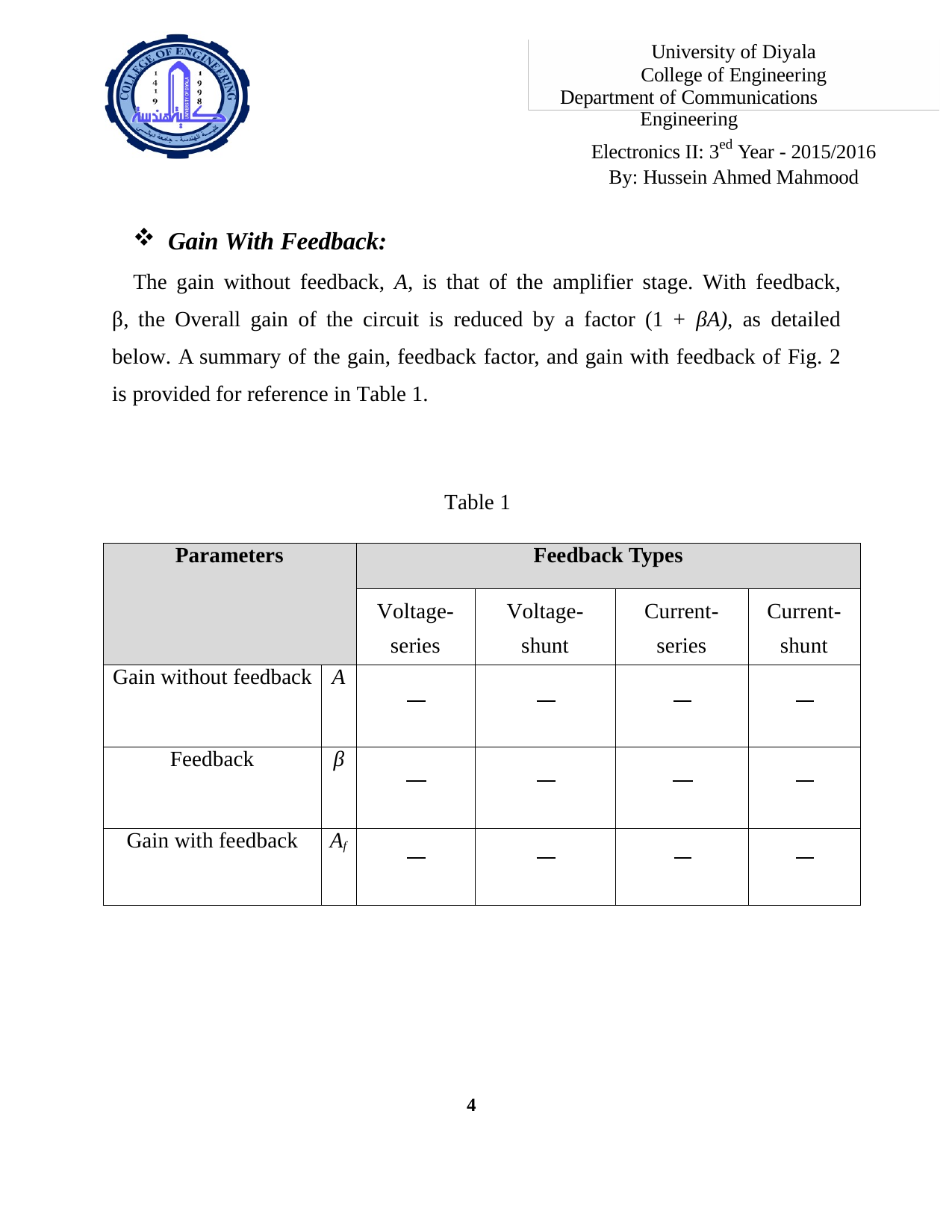

University of Diyala College of Engineering
Department of Communications Engineering
Electronics II: 3ed Year - 2015/2016 By: Hussein Ahmed Mahmood

Gain With Feedback:
The gain without feedback, A, is that of the amplifier stage. With feedback, β, the Overall gain of the circuit is reduced by a factor (1 + βA), as detailed below. A summary of the gain, feedback factor, and gain with feedback of Fig. 2 is provided for reference in Table 1.
Table 1

| Parameters |  | Feedback Types |  |  |  |
| --- | --- | --- | --- | --- | --- |
|  |  | Voltage- series | Voltage- shunt | Current- series | Current- shunt |
| Gain without feedback | A |  |  |  |  |
| Feedback | β |  |  |  |  |
| Gain with feedback | Af |  |  |  |  |

4